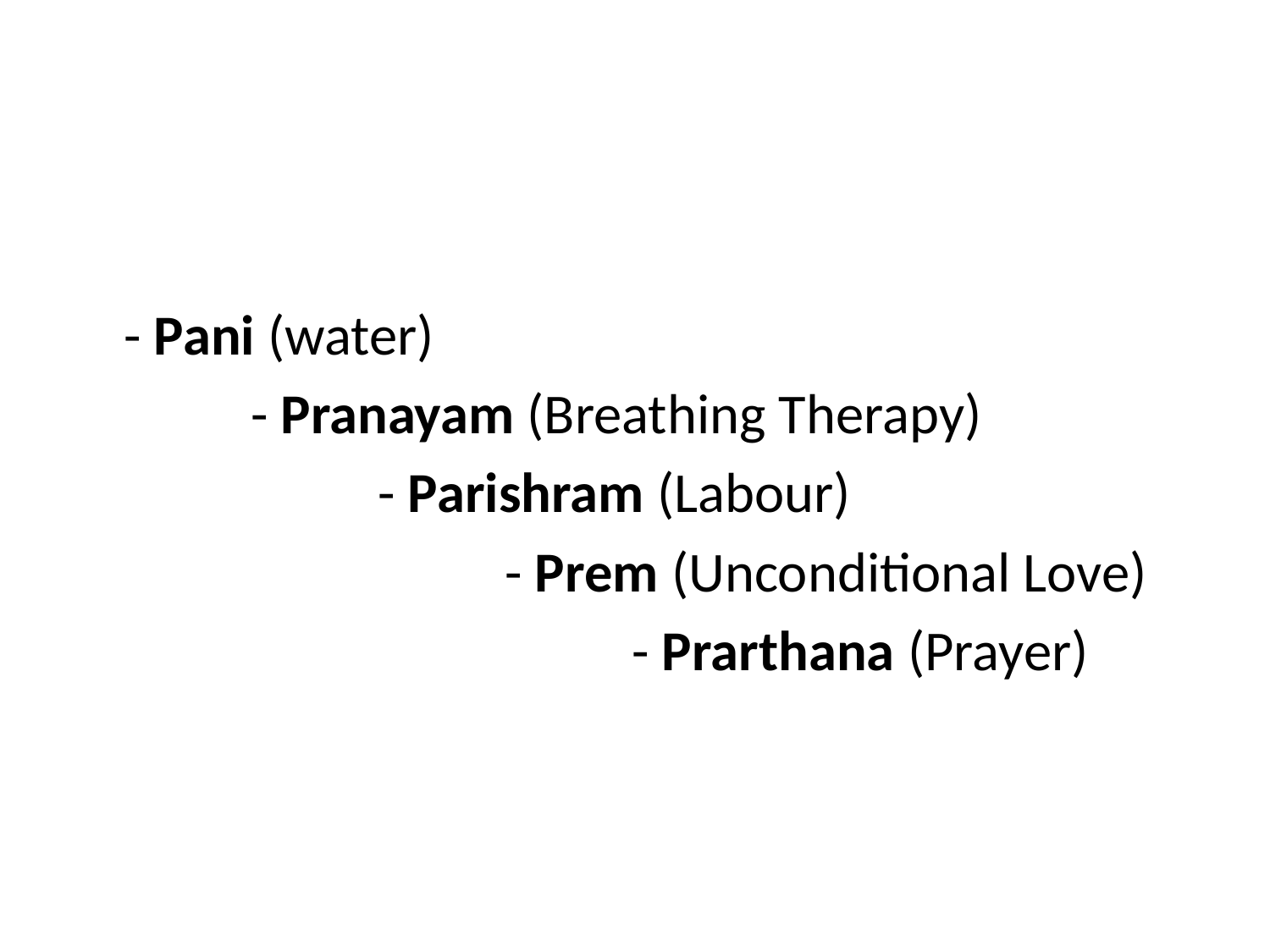

- Pani (water)
		- Pranayam (Breathing Therapy)
			- Parishram (Labour)
				- Prem (Unconditional Love)
					- Prarthana (Prayer)